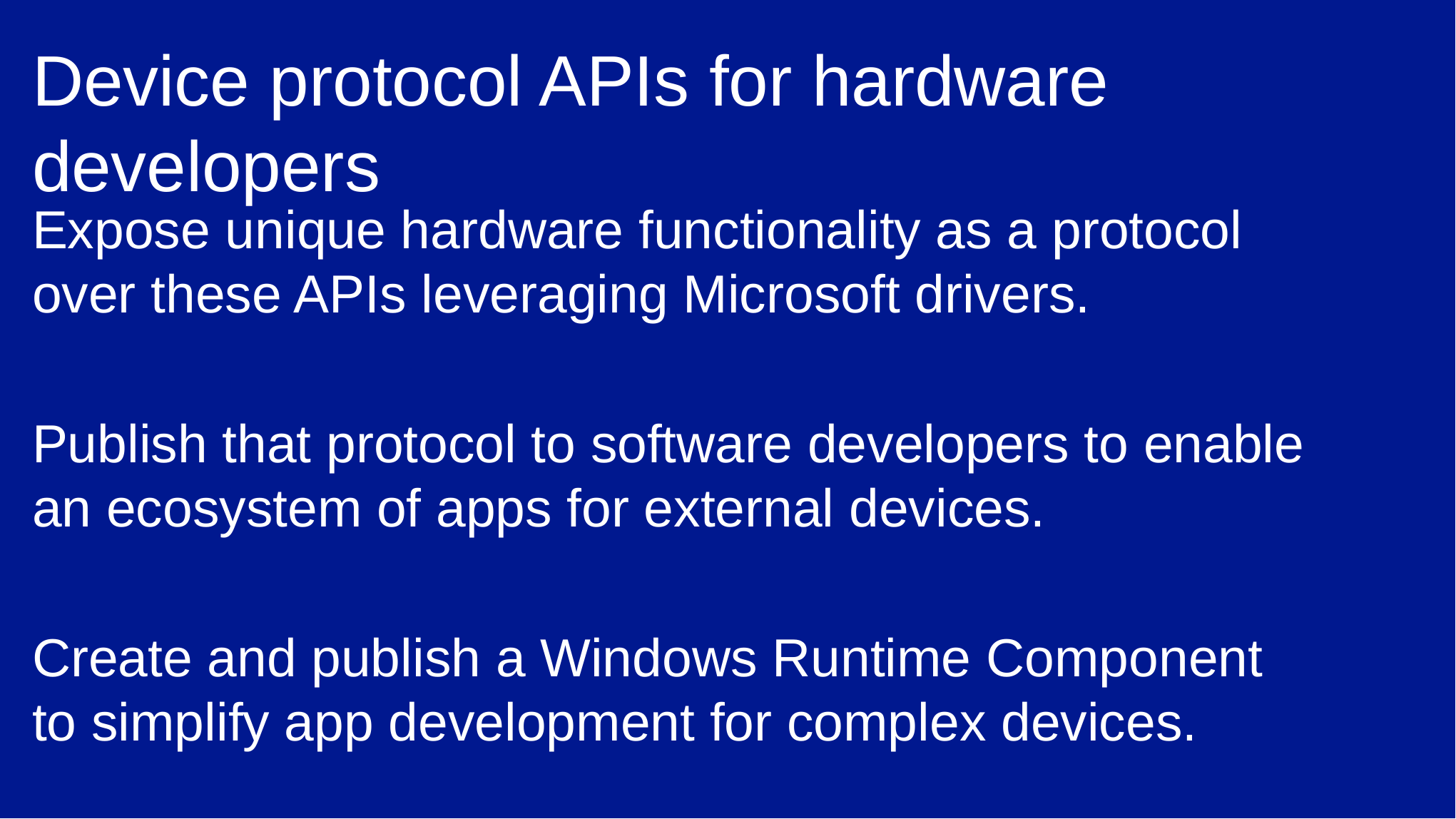

# Device protocol APIs for hardware developers

Expose unique hardware functionality as a protocol
over these APIs leveraging Microsoft drivers.

Publish that protocol to software developers to enable
an ecosystem of apps for external devices.

Create and publish a Windows Runtime Component
to simplify app development for complex devices.